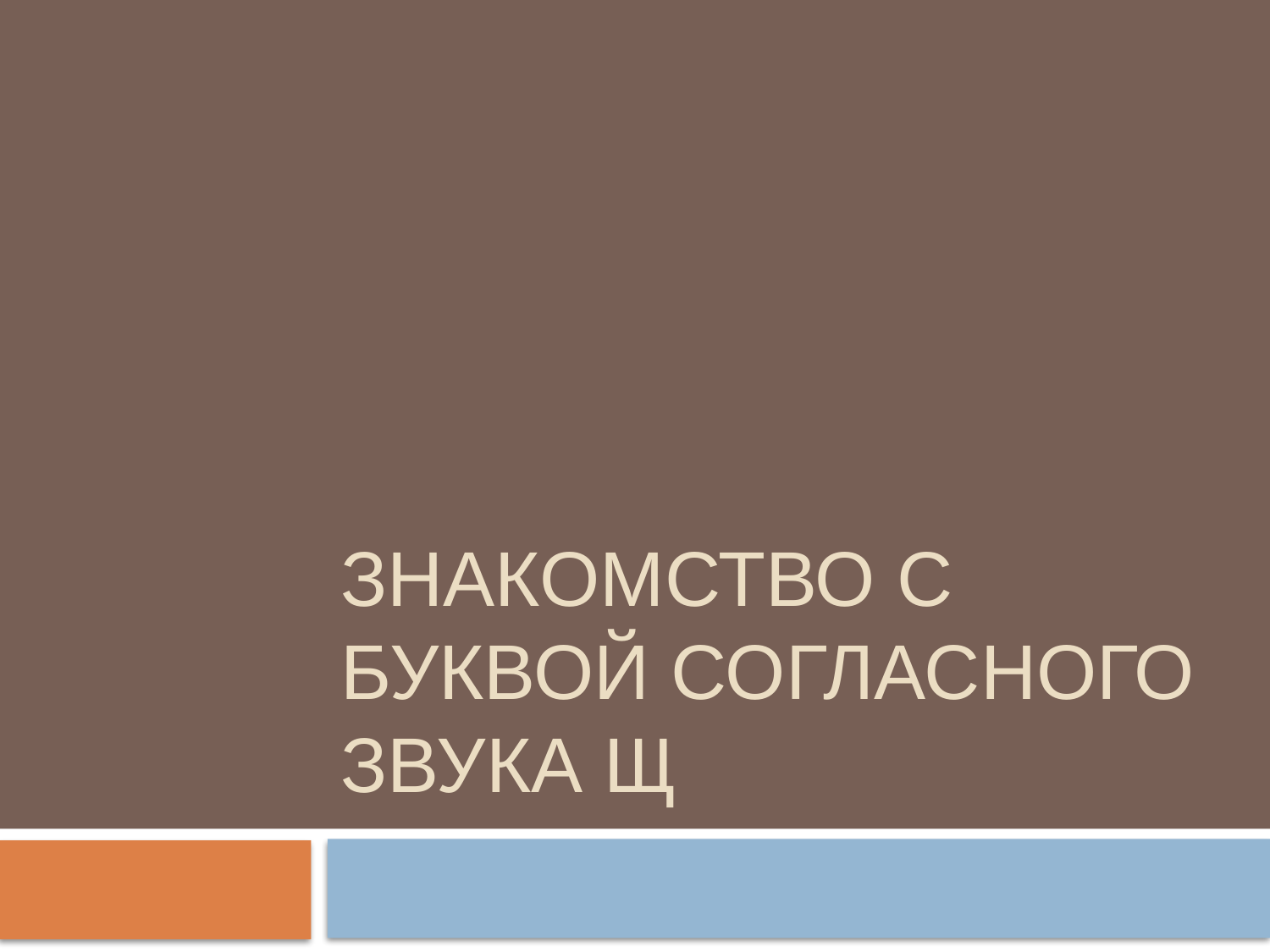

# Знакомство с буквой согласного звука Щ